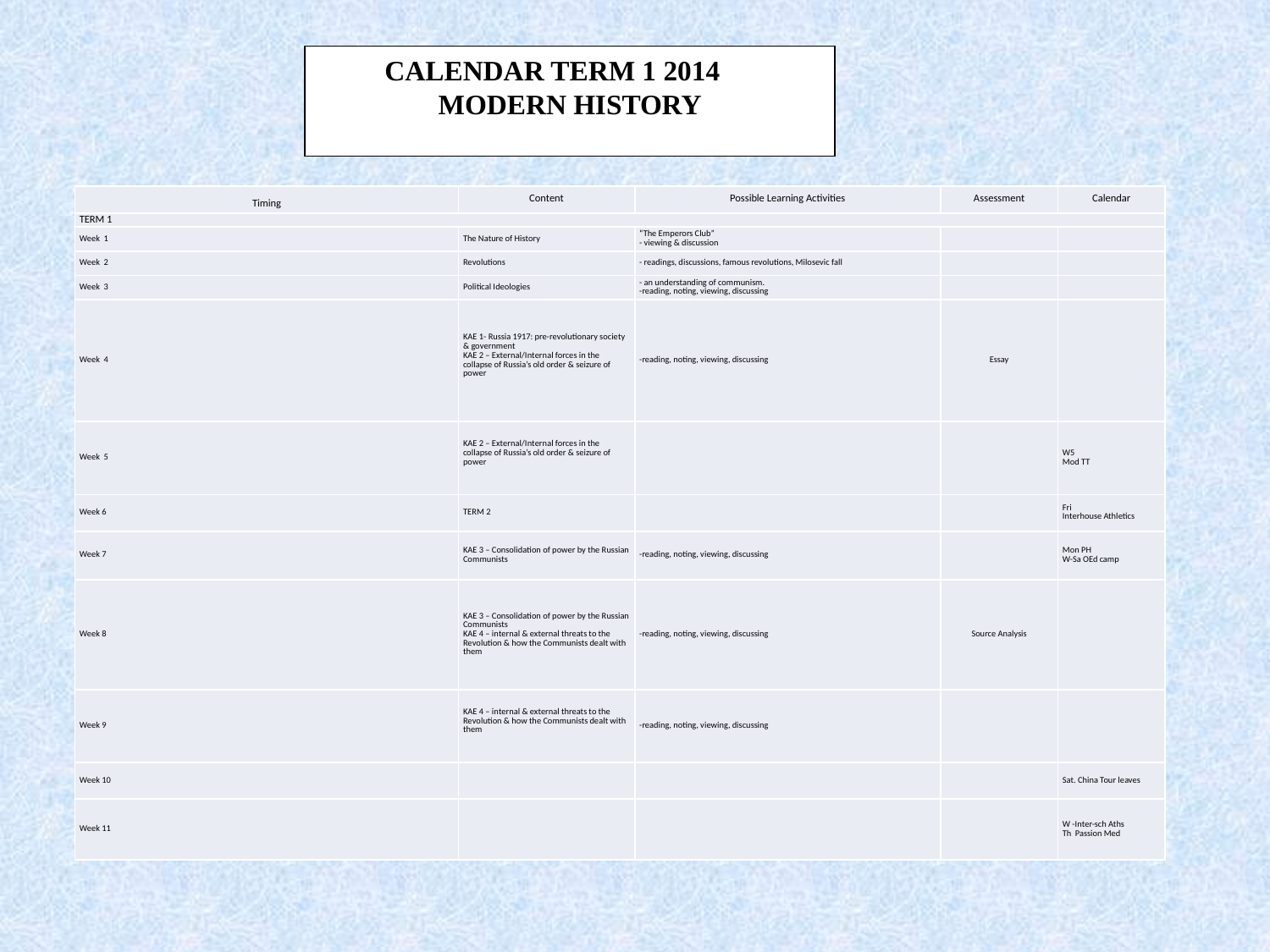

CALENDAR TERM 1 2014      MODERN HISTORY

| Timing | Content | Possible Learning Activities | Assessment | Calendar |
| --- | --- | --- | --- | --- |
| TERM 1 |  |  |  |  |
| Week 1 | The Nature of History | “The Emperors Club” - viewing & discussion |  |  |
| Week 2 | Revolutions | - readings, discussions, famous revolutions, Milosevic fall |  |  |
| Week 3 | Political Ideologies | - an understanding of communism. -reading, noting, viewing, discussing |  |  |
| Week 4 | KAE 1- Russia 1917: pre-revolutionary society & government KAE 2 – External/Internal forces in the collapse of Russia’s old order & seizure of power | -reading, noting, viewing, discussing | Essay |  |
| Week 5 | KAE 2 – External/Internal forces in the collapse of Russia’s old order & seizure of power |  |  | W5 Mod TT |
| Week 6 | TERM 2 |  |  | Fri Interhouse Athletics |
| Week 7 | KAE 3 – Consolidation of power by the Russian Communists | -reading, noting, viewing, discussing |  | Mon PH W-Sa OEd camp |
| Week 8 | KAE 3 – Consolidation of power by the Russian Communists KAE 4 – internal & external threats to the Revolution & how the Communists dealt with them | -reading, noting, viewing, discussing | Source Analysis |  |
| Week 9 | KAE 4 – internal & external threats to the Revolution & how the Communists dealt with them | -reading, noting, viewing, discussing |  |  |
| Week 10 |  |  |  | Sat. China Tour leaves |
| Week 11 |  |  |  | W -Inter-sch Aths Th Passion Med |